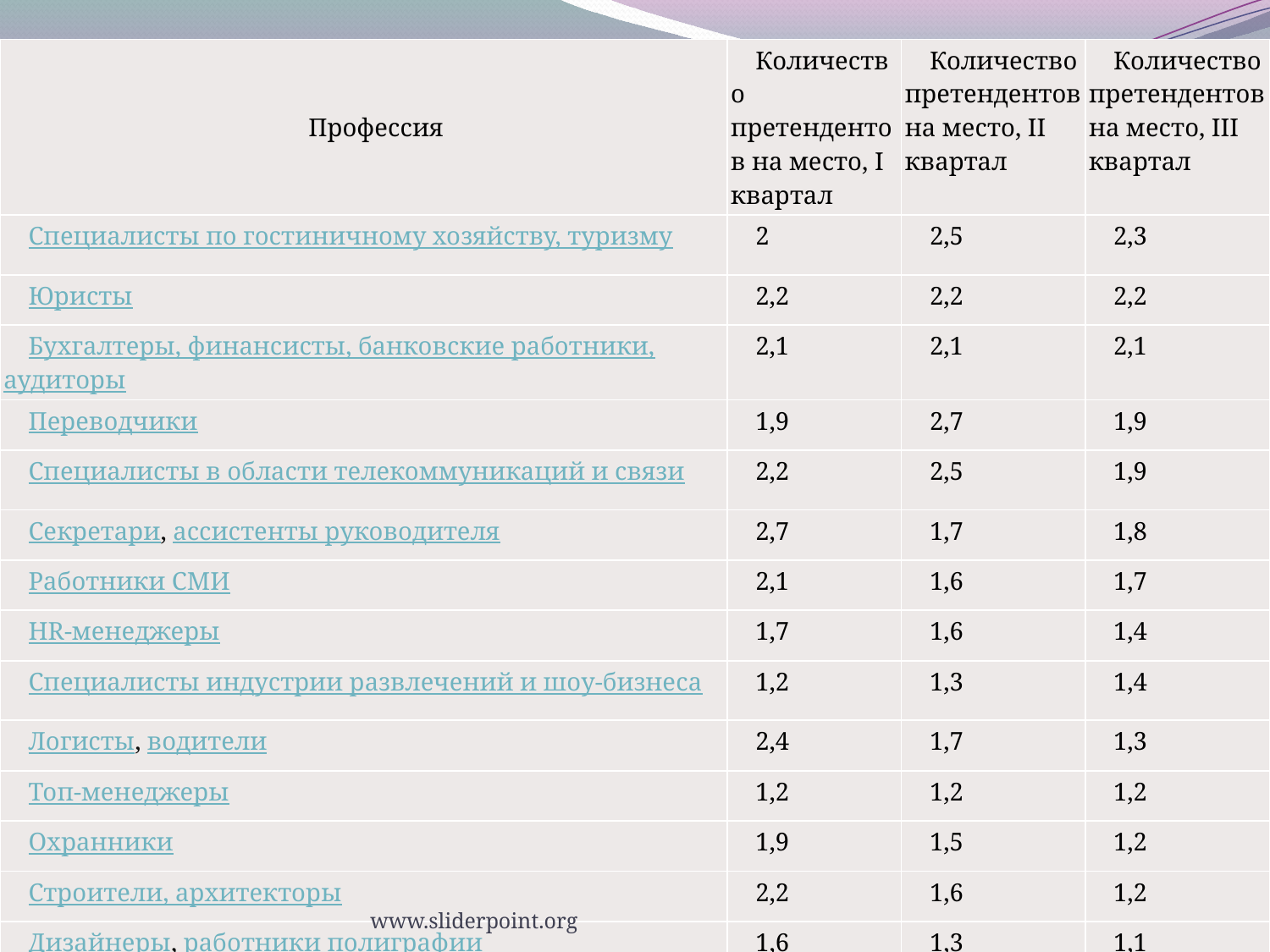

| Профессия | Количество претендентов на место, I квартал | Количество претендентов на место, II квартал | Количество претендентов на место, III квартал |
| --- | --- | --- | --- |
| Специалисты по гостиничному хозяйству, туризму | 2 | 2,5 | 2,3 |
| Юристы | 2,2 | 2,2 | 2,2 |
| Бухгалтеры, финансисты, банковские работники, аудиторы | 2,1 | 2,1 | 2,1 |
| Переводчики | 1,9 | 2,7 | 1,9 |
| Специалисты в области телекоммуникаций и связи | 2,2 | 2,5 | 1,9 |
| Секретари, ассистенты руководителя | 2,7 | 1,7 | 1,8 |
| Работники СМИ | 2,1 | 1,6 | 1,7 |
| HR-менеджеры | 1,7 | 1,6 | 1,4 |
| Специалисты индустрии развлечений и шоу-бизнеса | 1,2 | 1,3 | 1,4 |
| Логисты, водители | 2,4 | 1,7 | 1,3 |
| Топ-менеджеры | 1,2 | 1,2 | 1,2 |
| Охранники | 1,9 | 1,5 | 1,2 |
| Строители, архитекторы | 2,2 | 1,6 | 1,2 |
| Дизайнеры, работники полиграфии | 1,6 | 1,3 | 1,1 |
www.sliderpoint.org